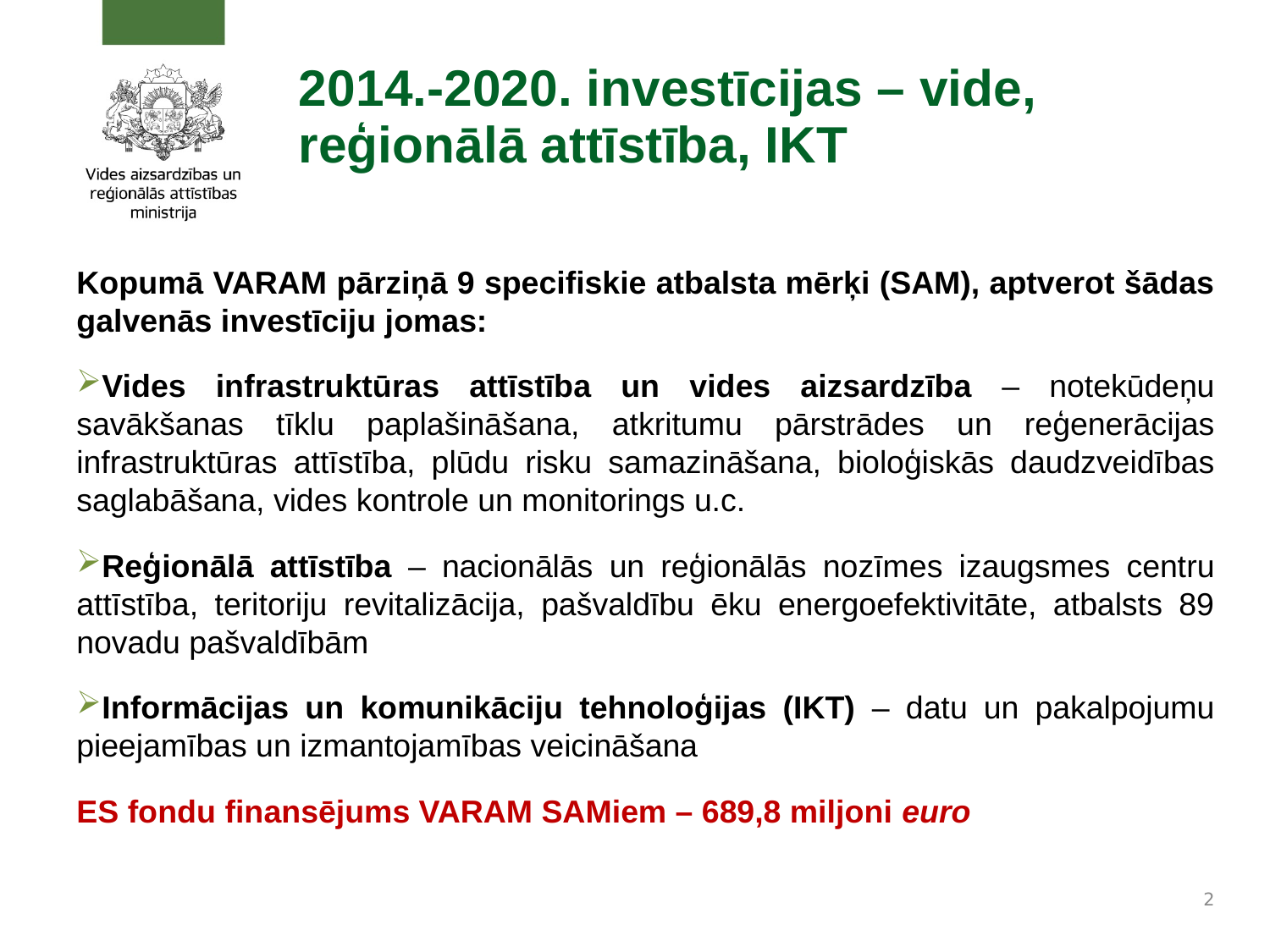

2014.-2020. investīcijas – vide, reģionālā attīstība, IKT
Kopumā VARAM pārziņā 9 specifiskie atbalsta mērķi (SAM), aptverot šādas galvenās investīciju jomas:
Vides infrastruktūras attīstība un vides aizsardzība – notekūdeņu savākšanas tīklu paplašināšana, atkritumu pārstrādes un reģenerācijas infrastruktūras attīstība, plūdu risku samazināšana, bioloģiskās daudzveidības saglabāšana, vides kontrole un monitorings u.c.
Reģionālā attīstība – nacionālās un reģionālās nozīmes izaugsmes centru attīstība, teritoriju revitalizācija, pašvaldību ēku energoefektivitāte, atbalsts 89 novadu pašvaldībām
Informācijas un komunikāciju tehnoloģijas (IKT) – datu un pakalpojumu pieejamības un izmantojamības veicināšana
ES fondu finansējums VARAM SAMiem – 689,8 miljoni euro
2